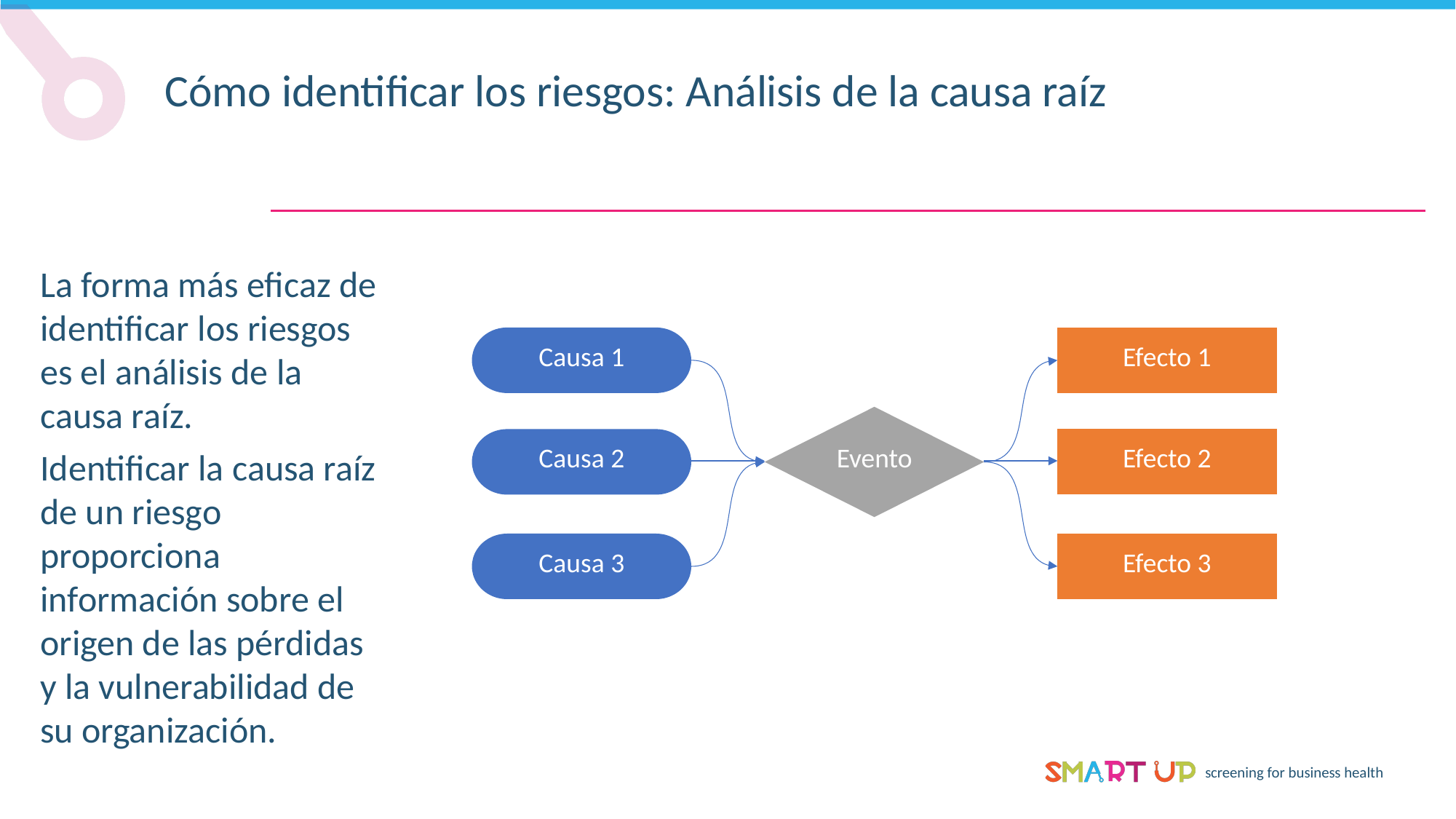

Cómo identificar los riesgos: Análisis de la causa raíz
La forma más eficaz de identificar los riesgos es el análisis de la causa raíz.
Identificar la causa raíz de un riesgo proporciona información sobre el origen de las pérdidas y la vulnerabilidad de su organización.

Causa 1
Efecto 1

Causa 2
Evento
Efecto 2

Causa 3
Efecto 3